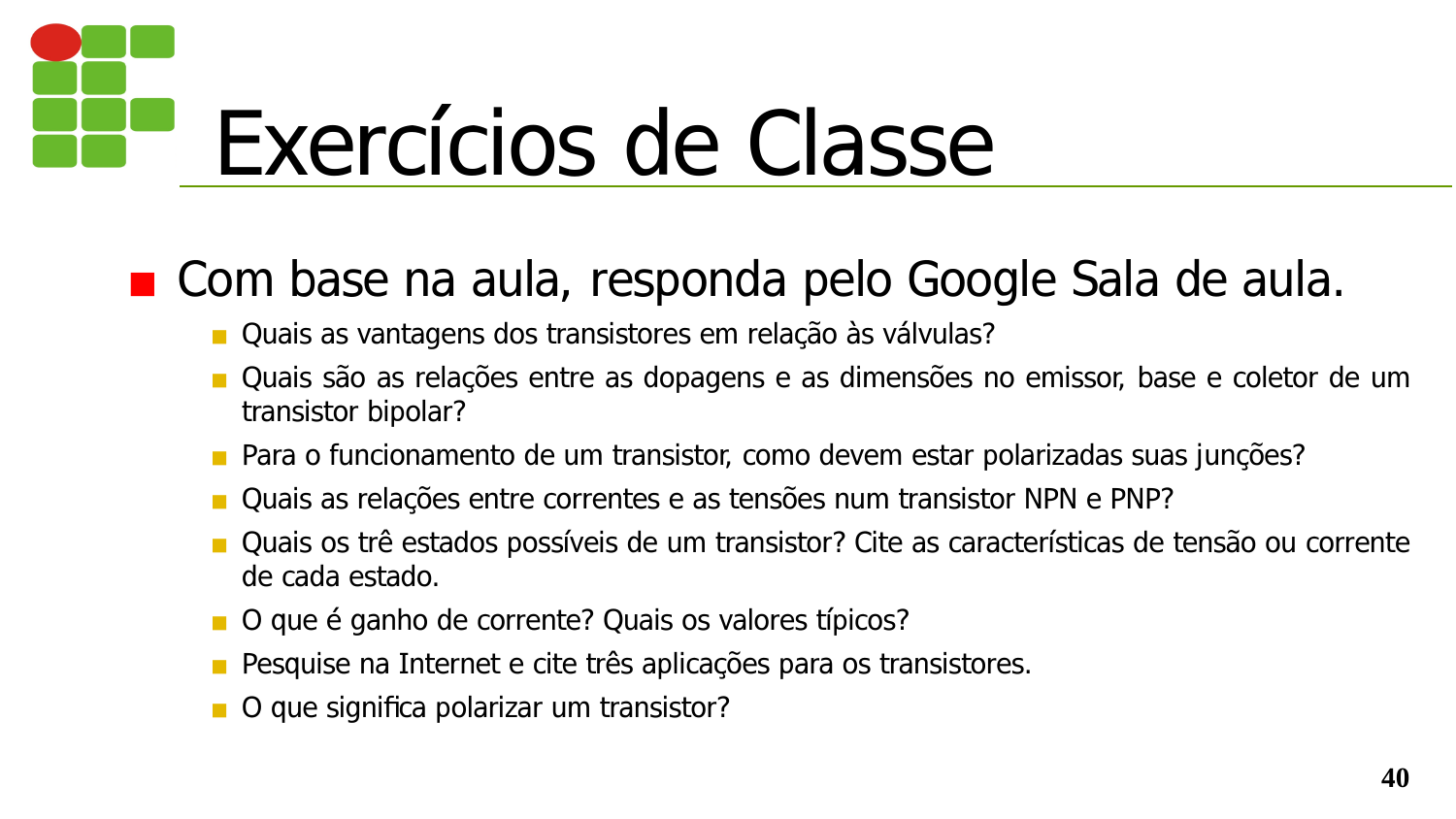

# Exercícios de Classe
Com base na aula, responda pelo Google Sala de aula.
Quais as vantagens dos transistores em relação às válvulas?
Quais são as relações entre as dopagens e as dimensões no emissor, base e coletor de um transistor bipolar?
Para o funcionamento de um transistor, como devem estar polarizadas suas junções?
Quais as relações entre correntes e as tensões num transistor NPN e PNP?
Quais os trê estados possíveis de um transistor? Cite as características de tensão ou corrente de cada estado.
O que é ganho de corrente? Quais os valores típicos?
Pesquise na Internet e cite três aplicações para os transistores.
O que significa polarizar um transistor?
40